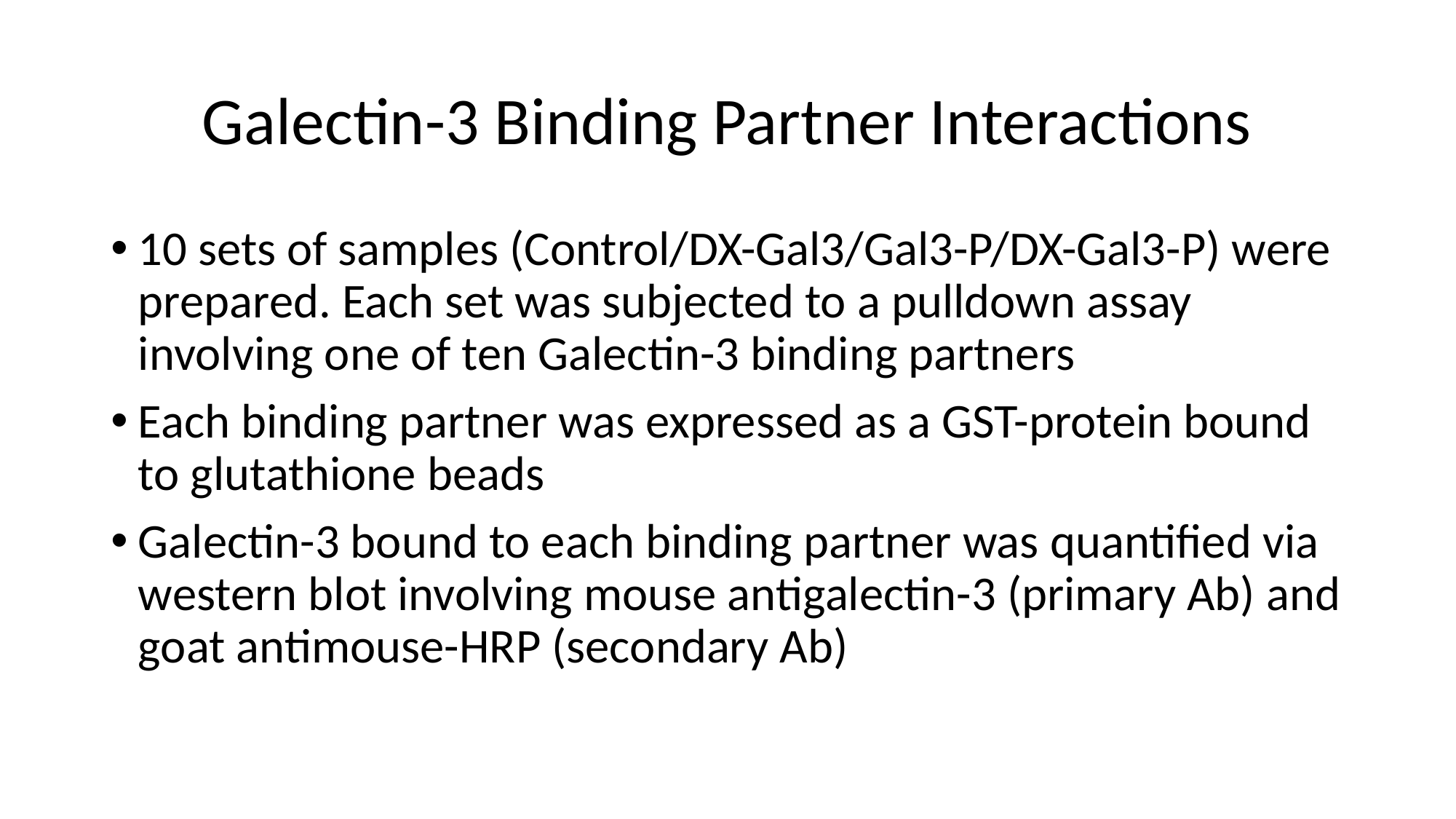

# Galectin-3 Binding Partner Interactions
10 sets of samples (Control/DX-Gal3/Gal3-P/DX-Gal3-P) were prepared. Each set was subjected to a pulldown assay involving one of ten Galectin-3 binding partners
Each binding partner was expressed as a GST-protein bound to glutathione beads
Galectin-3 bound to each binding partner was quantified via western blot involving mouse antigalectin-3 (primary Ab) and goat antimouse-HRP (secondary Ab)